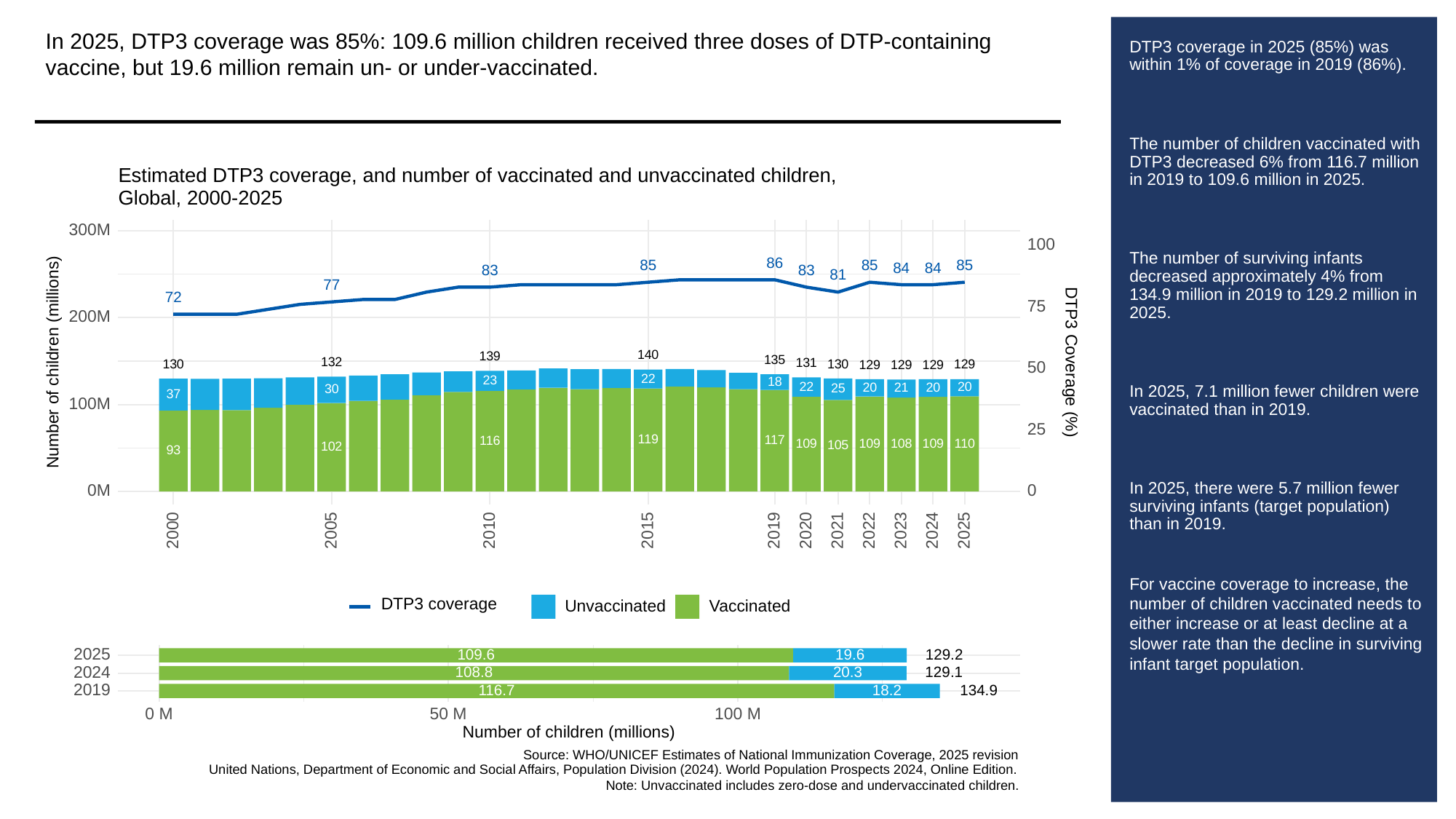

In 2025, DTP3 coverage was 85%: 109.6 million children received three doses of DTP-containing vaccine, but 19.6 million remain un- or under-vaccinated.
# DTP3 coverage in 2025 (85%) was within 1% of coverage in 2019 (86%).

The number of children vaccinated with DTP3 decreased 6% from 116.7 million in 2019 to 109.6 million in 2025.

The number of surviving infants decreased approximately 4% from 134.9 million in 2019 to 129.2 million in 2025.

In 2025, 7.1 million fewer children were vaccinated than in 2019.

In 2025, there were 5.7 million fewer surviving infants (target population) than in 2019.

For vaccine coverage to increase, the number of children vaccinated needs to either increase or at least decline at a slower rate than the decline in surviving infant target population.

Estimated DTP3 coverage, and number of vaccinated and unvaccinated children,
Global, 2000-2025

300M

100
86
85
85
85
84
84
83
83
81

77
72
75
200M

140
139
Number of children (millions)
DTP3 Coverage (%)
135
132
131
130
130
129
129
129
129

50

22

23

18

22
20
20
20
21
25
30

37

100M

25
119
117
116
110
109
109
109
108
105
102
93

0M
0

2023
2000
2005
2010
2015
2019
2020
2021
2022
2024
2025

DTP3 coverage
Unvaccinated
Vaccinated

2025
109.6
19.6
129.2

2024
20.3
108.8
129.1

2019
134.9
116.7
18.2

0 M
50 M
100 M
Number of children (millions)
Source: WHO/UNICEF Estimates of National Immunization Coverage, 2025 revision
United Nations, Department of Economic and Social Affairs, Population Division (2024). World Population Prospects 2024, Online Edition.
Note: Unvaccinated includes zero-dose and undervaccinated children.